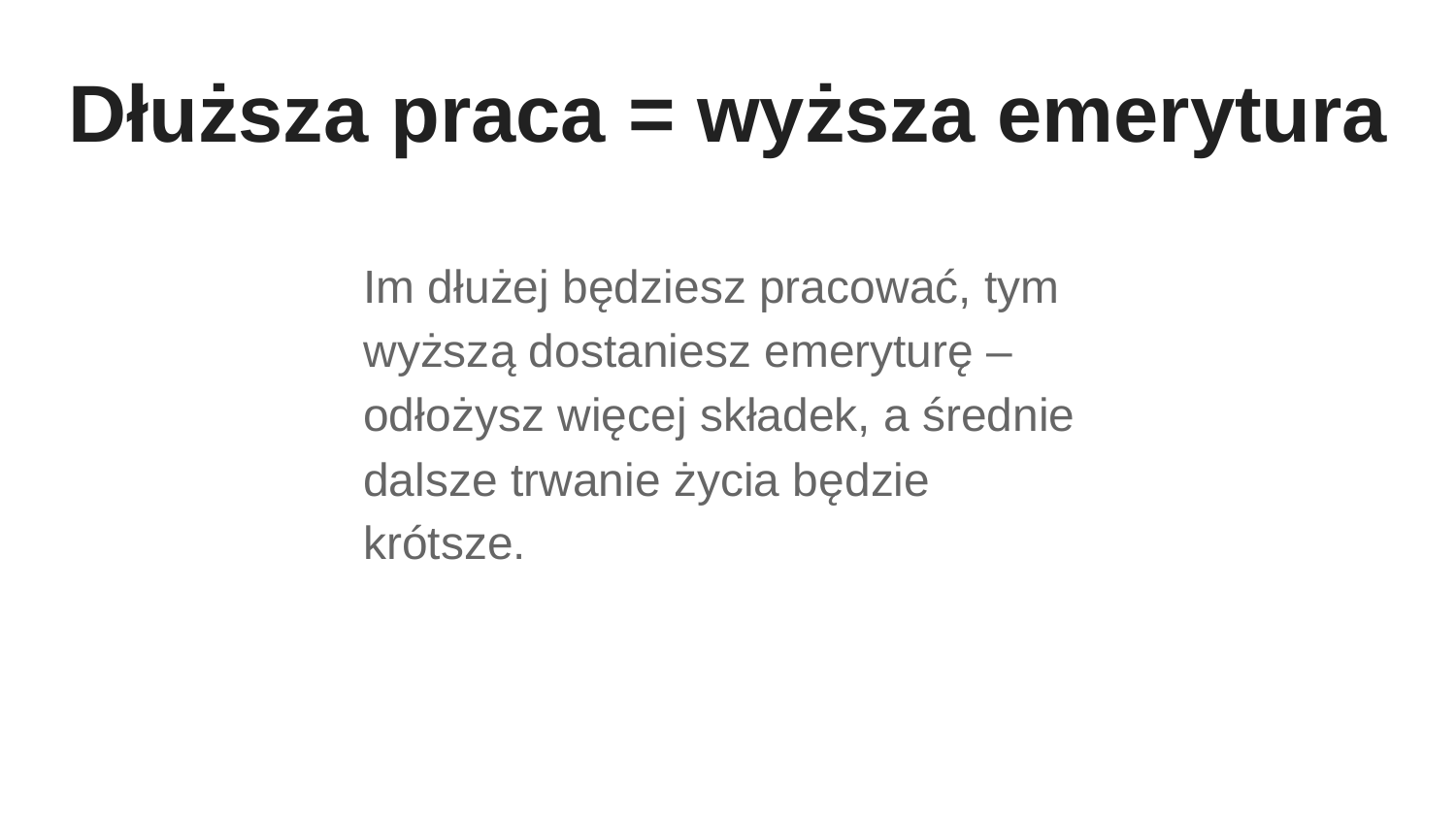

# Dłuższa praca = wyższa emerytura
Im dłużej będziesz pracować, tym wyższą dostaniesz emeryturę – odłożysz więcej składek, a średnie dalsze trwanie życia będzie krótsze.